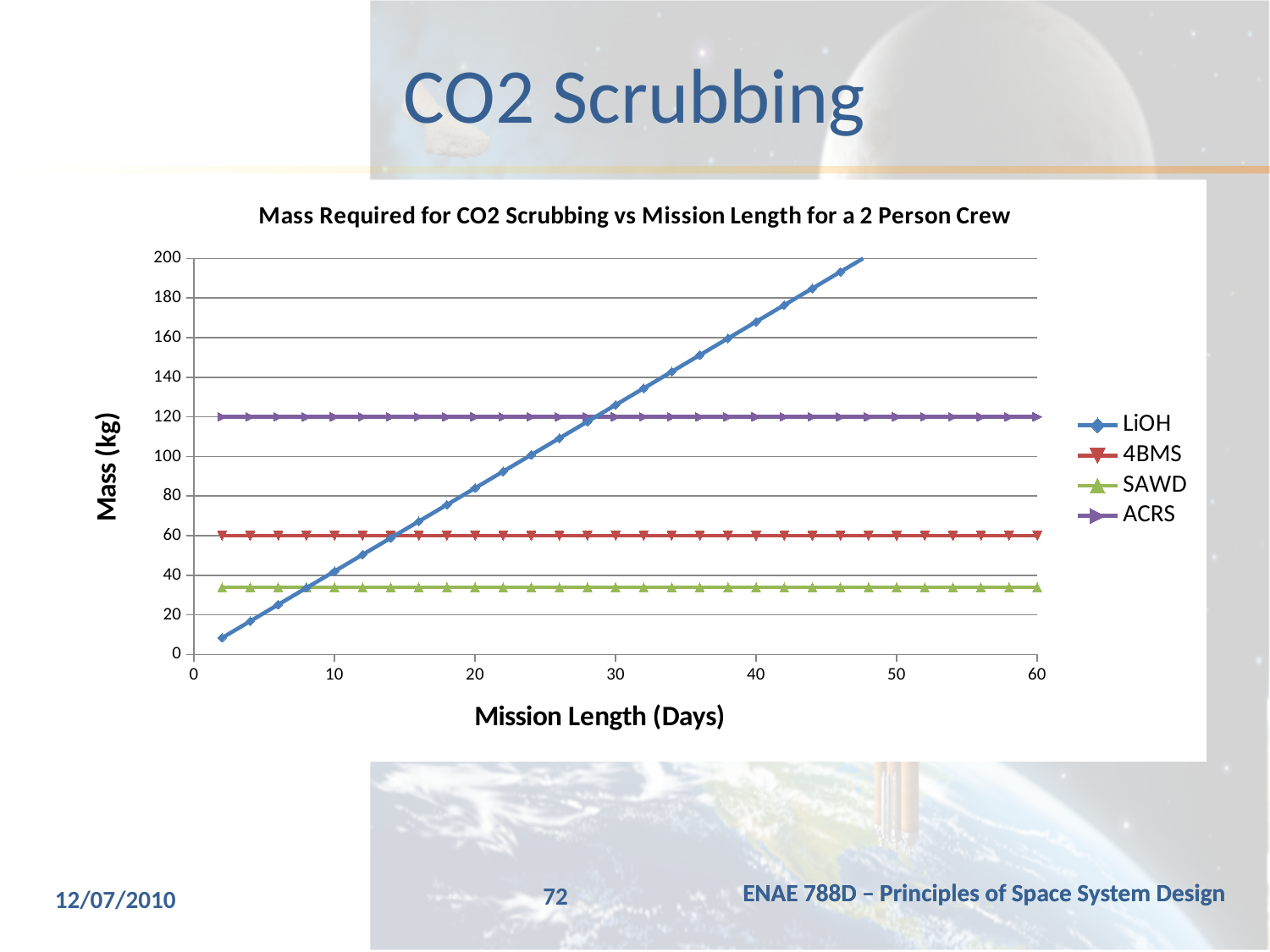

# CO2 Scrubbing

### Chart: Mass Required for CO2 Scrubbing vs Mission Length for a 2 Person Crew

| Category |  |  |  |  |
|---|---|---|---|---|